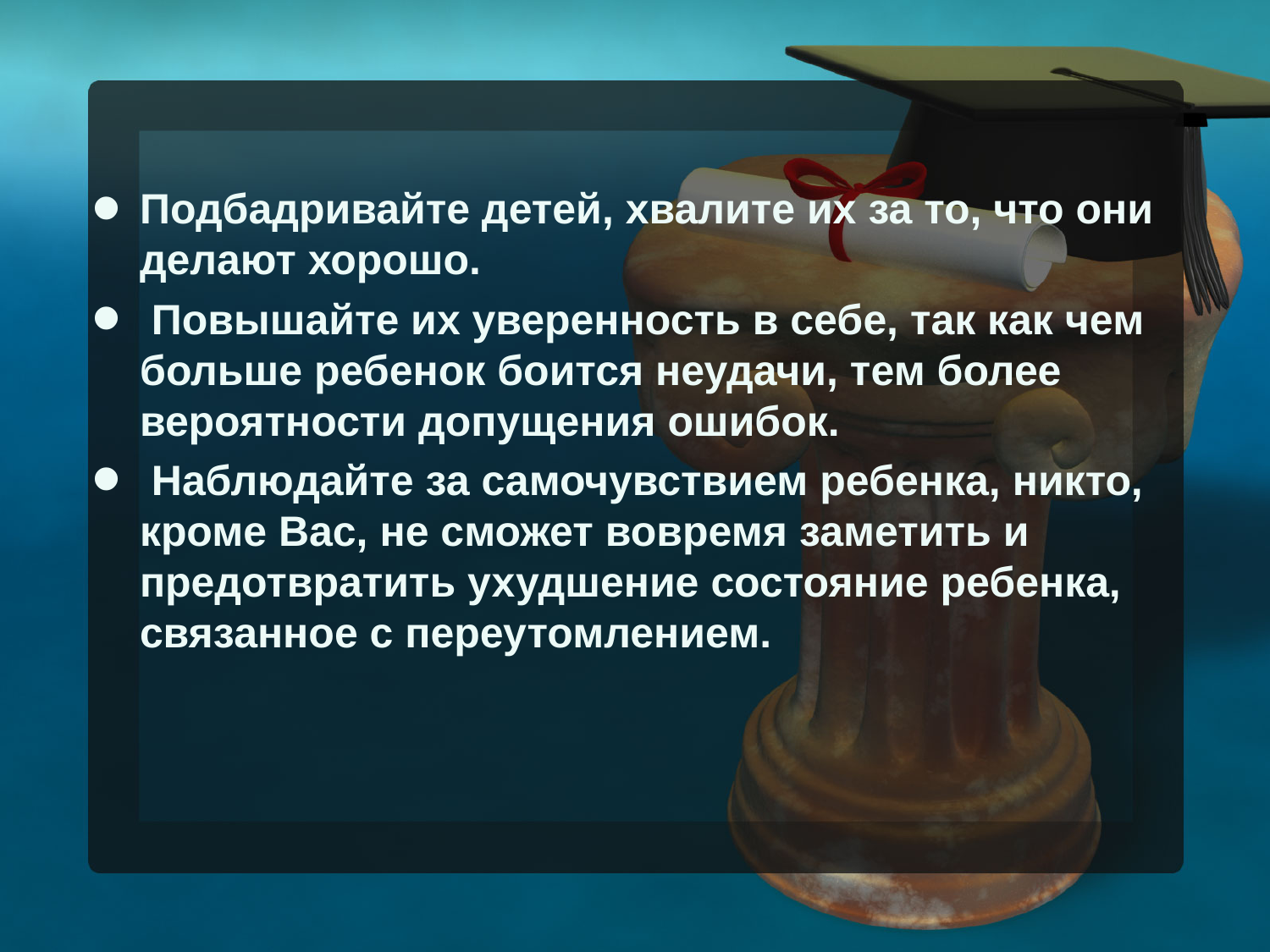

Подбадривайте детей, хвалите их за то, что они делают хорошо.
 Повышайте их уверенность в себе, так как чем больше ребенок боится неудачи, тем более вероятности допущения ошибок.
 Наблюдайте за самочувствием ребенка, никто, кроме Вас, не сможет вовремя заметить и предотвратить ухудшение состояние ребенка, связанное с переутомлением.